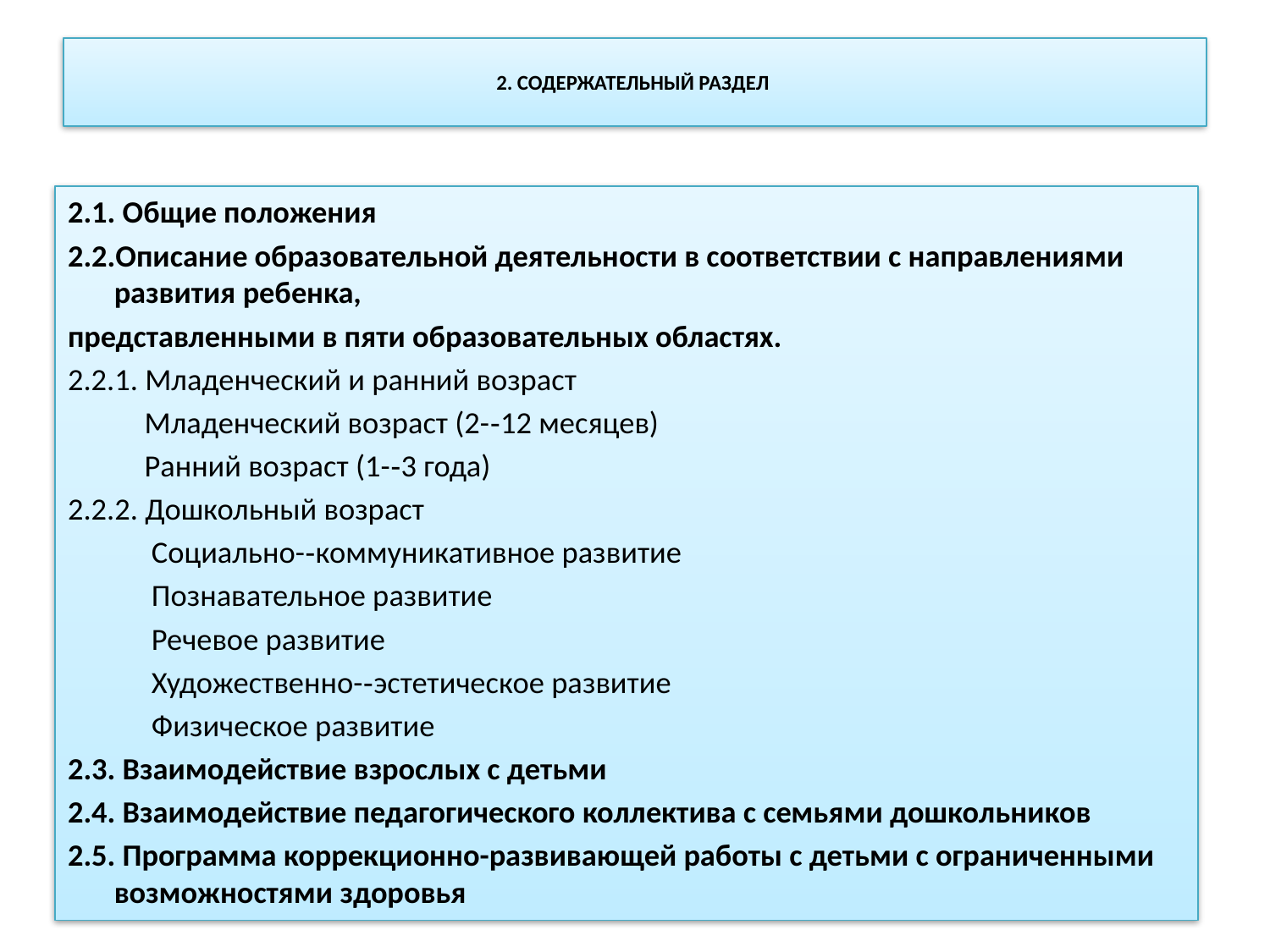

# 2. СОДЕРЖАТЕЛЬНЫЙ РАЗДЕЛ
2.1. Общие положения
2.2.Описание образовательной деятельности в соответствии с направлениями развития ребенка,
представленными в пяти образовательных областях.
2.2.1. Младенческий и ранний возраст
           Младенческий возраст (2-­‐12 месяцев)
           Ранний возраст (1-­‐3 года)
2.2.2. Дошкольный возраст
            Социально-­‐коммуникативное развитие
            Познавательное развитие
            Речевое развитие
            Художественно-­‐эстетическое развитие
            Физическое развитие
2.3. Взаимодействие взрослых с детьми
2.4. Взаимодействие педагогического коллектива с семьями дошкольников
2.5. Программа коррекционно-развивающей работы с детьми с ограниченными возможностями здоровья